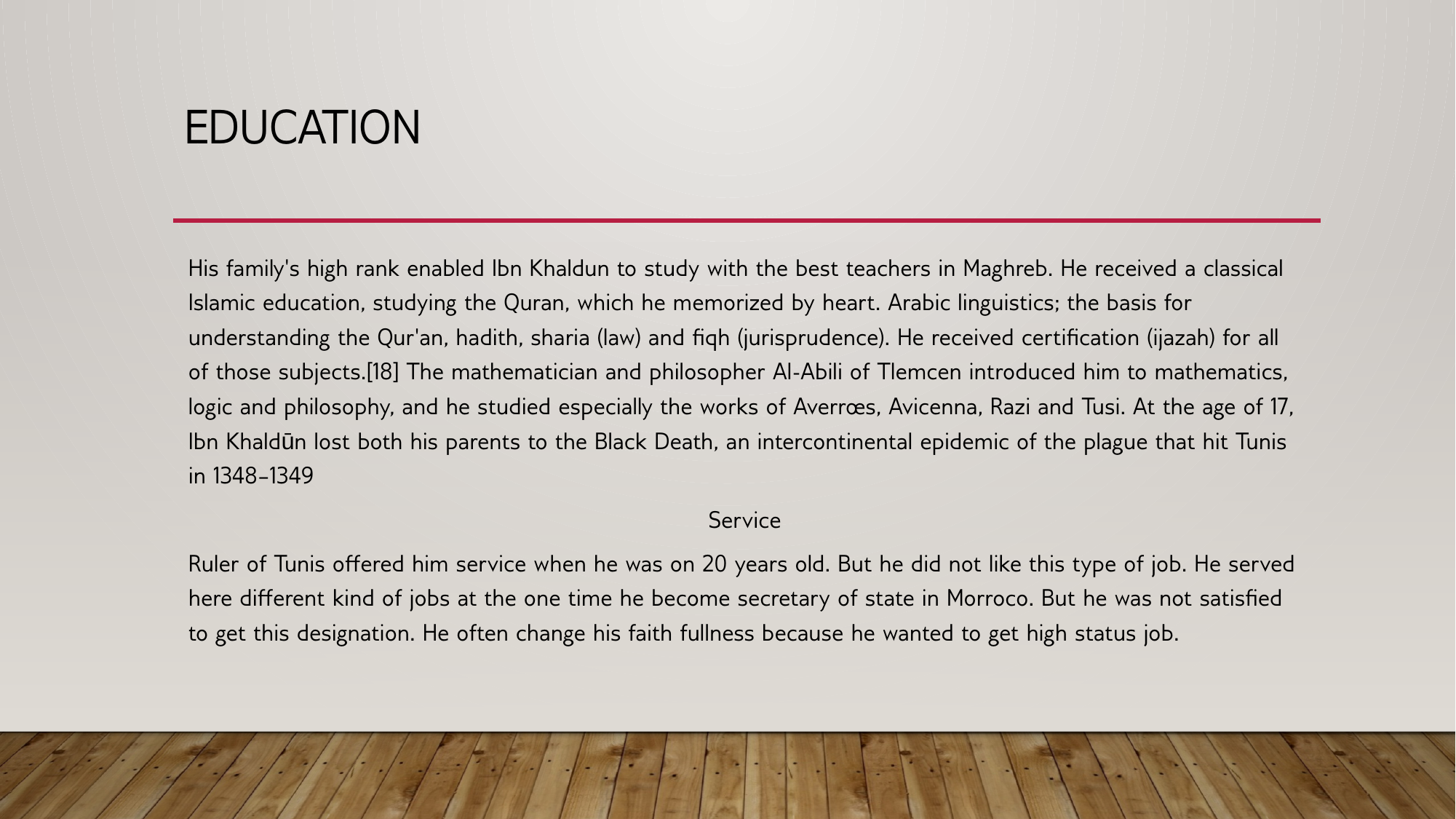

# Education
His family's high rank enabled Ibn Khaldun to study with the best teachers in Maghreb. He received a classical Islamic education, studying the Quran, which he memorized by heart. Arabic linguistics; the basis for understanding the Qur'an, hadith, sharia (law) and fiqh (jurisprudence). He received certification (ijazah) for all of those subjects.[18] The mathematician and philosopher Al-Abili of Tlemcen introduced him to mathematics, logic and philosophy, and he studied especially the works of Averroes, Avicenna, Razi and Tusi. At the age of 17, Ibn Khaldūn lost both his parents to the Black Death, an intercontinental epidemic of the plague that hit Tunis in 1348–1349
Service
Ruler of Tunis offered him service when he was on 20 years old. But he did not like this type of job. He served here different kind of jobs at the one time he become secretary of state in Morroco. But he was not satisfied to get this designation. He often change his faith fullness because he wanted to get high status job.